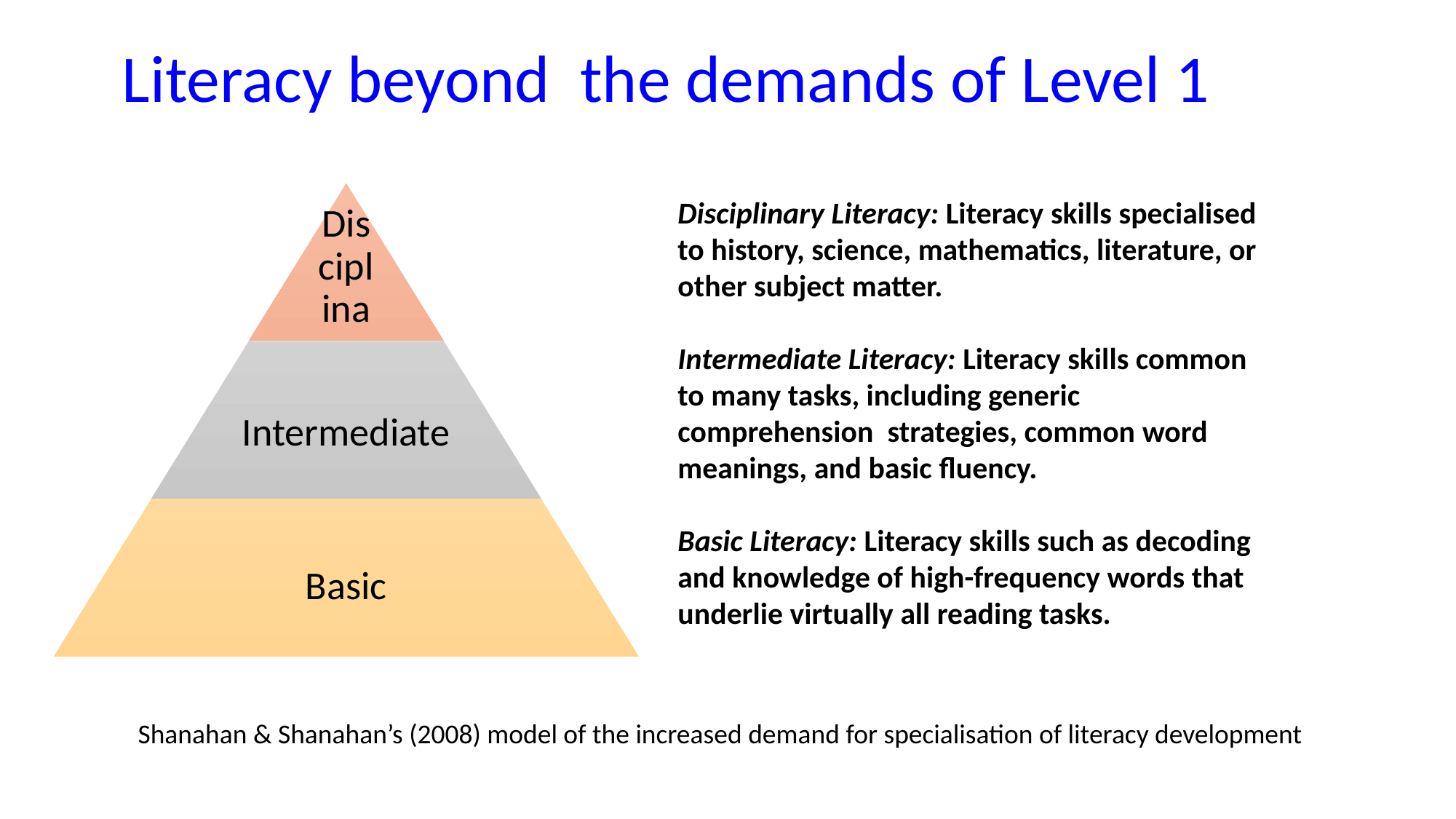

# Literacy beyond  the demands of Level 1
Disciplinary
Intermediate
Basic
Disciplinary Literacy: Literacy skills specialised to history, science, mathematics, literature, or other subject matter.

Intermediate Literacy: Literacy skills common to many tasks, including generic comprehension  strategies, common word meanings, and basic fluency.

Basic Literacy: Literacy skills such as decoding and knowledge of high-frequency words that underlie virtually all reading tasks.
Shanahan & Shanahan’s (2008) model of the increased demand for specialisation of literacy development